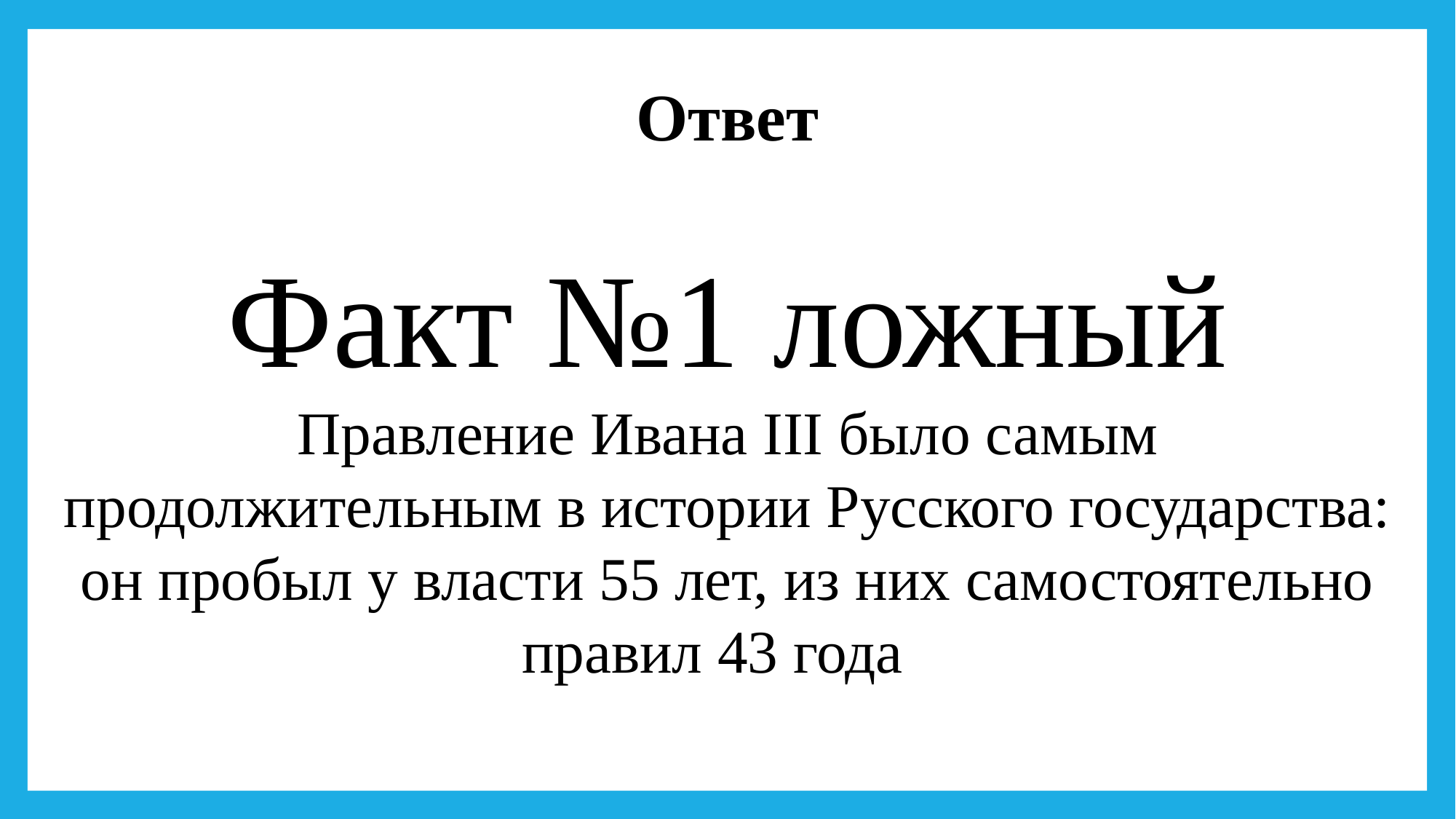

Ответ

Факт №1 ложный
Правление Ивана III было самым продолжительным в истории Русского государства: он пробыл у власти 55 лет, из них самостоятельно правил 43 года